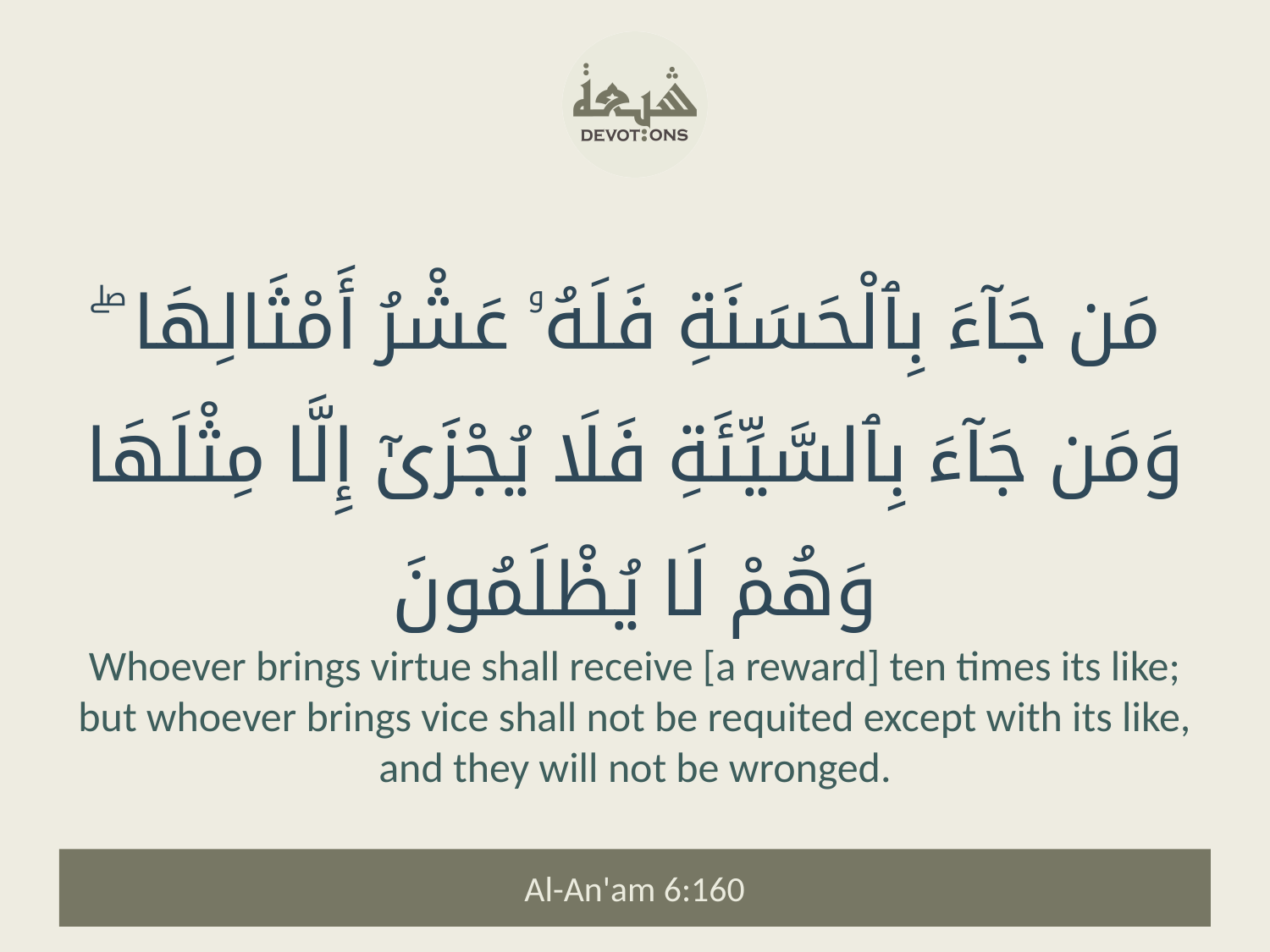

مَن جَآءَ بِٱلْحَسَنَةِ فَلَهُۥ عَشْرُ أَمْثَالِهَا ۖ وَمَن جَآءَ بِٱلسَّيِّئَةِ فَلَا يُجْزَىٰٓ إِلَّا مِثْلَهَا وَهُمْ لَا يُظْلَمُونَ
Whoever brings virtue shall receive [a reward] ten times its like; but whoever brings vice shall not be requited except with its like, and they will not be wronged.
Al-An'am 6:160